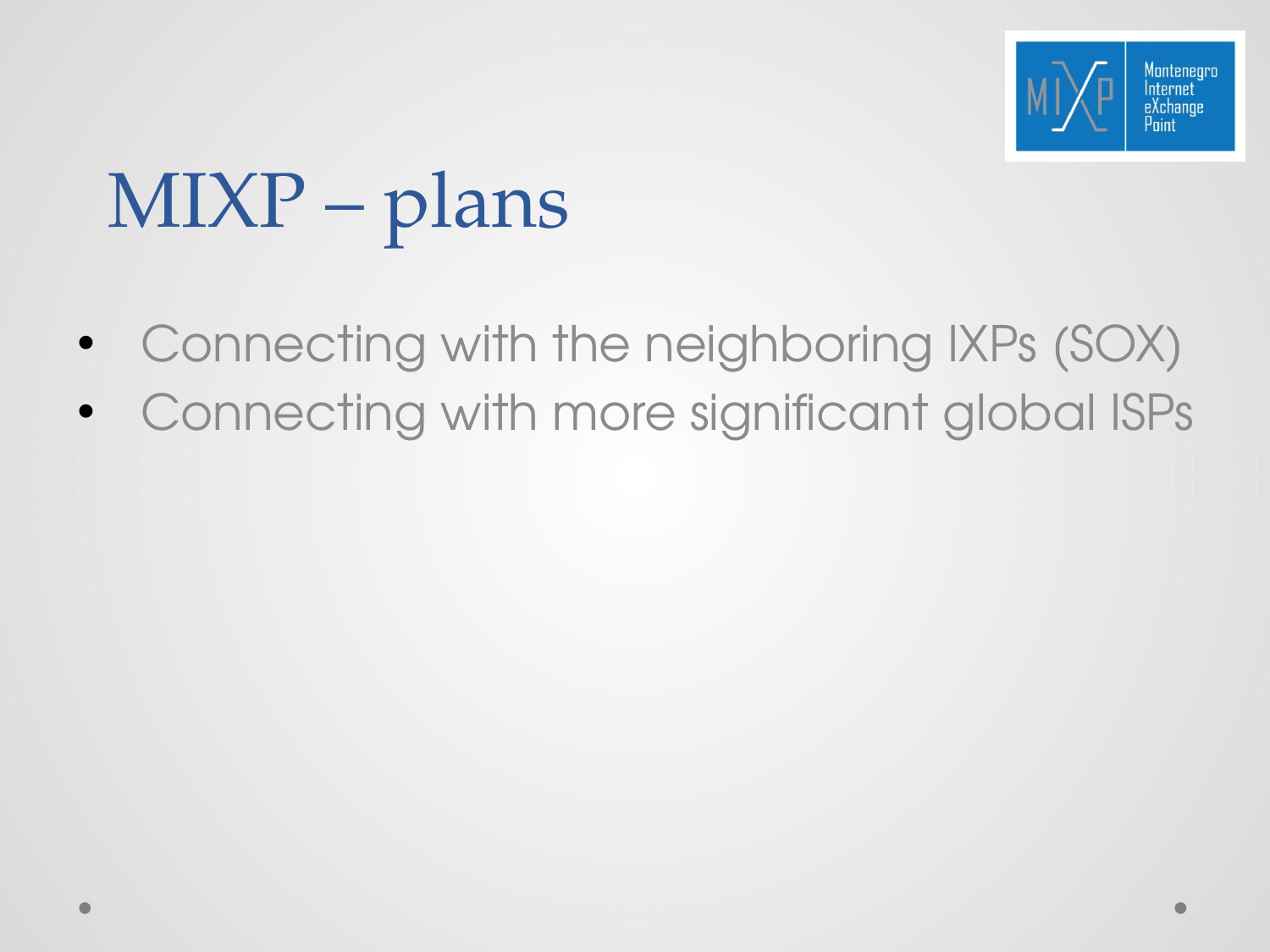

# MIXP – plans
Connecting with the neighboring IXPs (SOX)
Connecting with more significant global ISPs